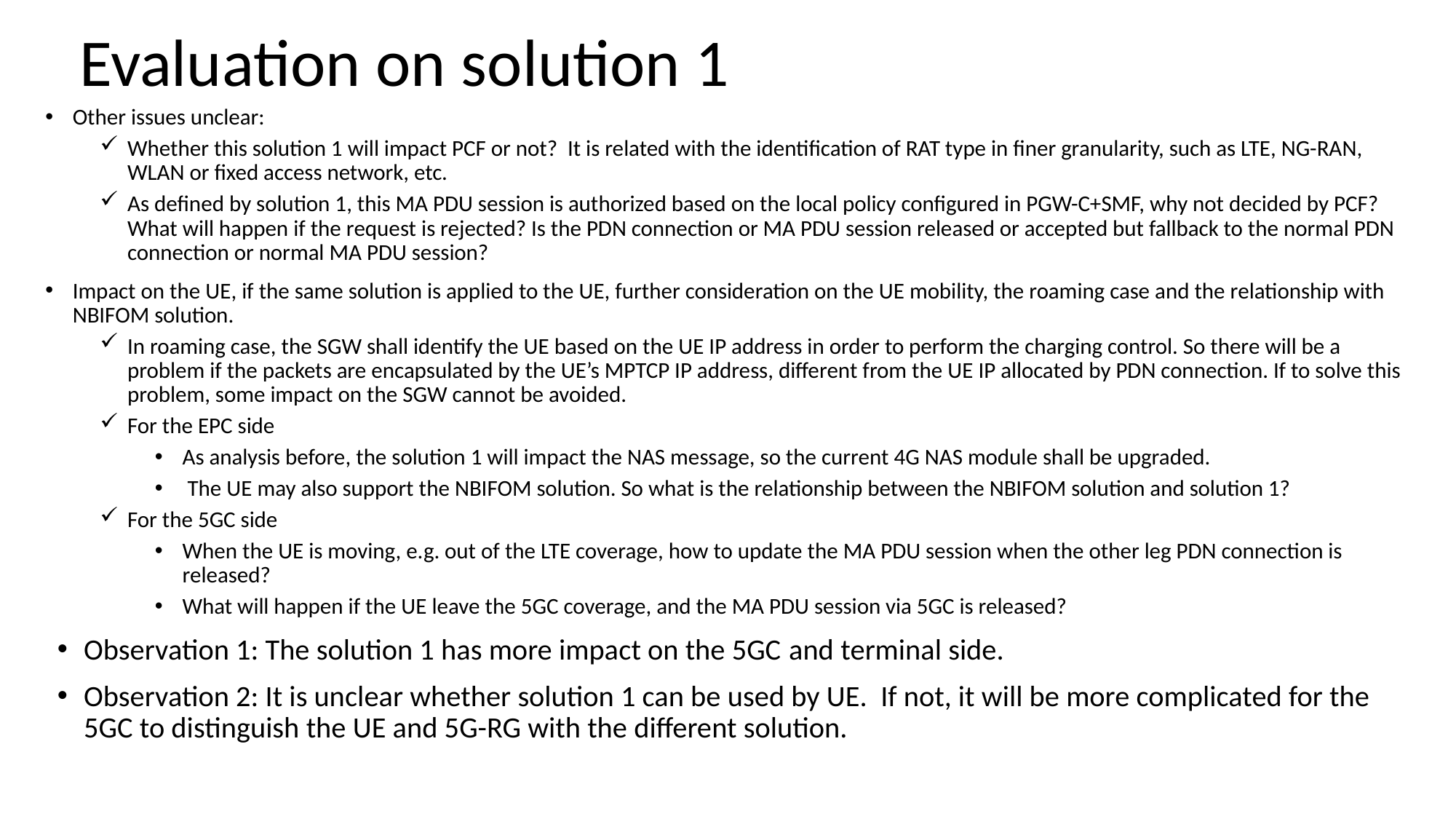

# Evaluation on solution 1
Other issues unclear:
Whether this solution 1 will impact PCF or not?  It is related with the identification of RAT type in finer granularity, such as LTE, NG-RAN, WLAN or fixed access network, etc.
As defined by solution 1, this MA PDU session is authorized based on the local policy configured in PGW-C+SMF, why not decided by PCF?  What will happen if the request is rejected? Is the PDN connection or MA PDU session released or accepted but fallback to the normal PDN connection or normal MA PDU session?
Impact on the UE, if the same solution is applied to the UE, further consideration on the UE mobility, the roaming case and the relationship with NBIFOM solution.
In roaming case, the SGW shall identify the UE based on the UE IP address in order to perform the charging control. So there will be a problem if the packets are encapsulated by the UE’s MPTCP IP address, different from the UE IP allocated by PDN connection. If to solve this problem, some impact on the SGW cannot be avoided.
For the EPC side
As analysis before, the solution 1 will impact the NAS message, so the current 4G NAS module shall be upgraded.
 The UE may also support the NBIFOM solution. So what is the relationship between the NBIFOM solution and solution 1?
For the 5GC side
When the UE is moving, e.g. out of the LTE coverage, how to update the MA PDU session when the other leg PDN connection is released?
What will happen if the UE leave the 5GC coverage, and the MA PDU session via 5GC is released?
Observation 1: The solution 1 has more impact on the 5GC and terminal side.
Observation 2: It is unclear whether solution 1 can be used by UE.  If not, it will be more complicated for the 5GC to distinguish the UE and 5G-RG with the different solution.